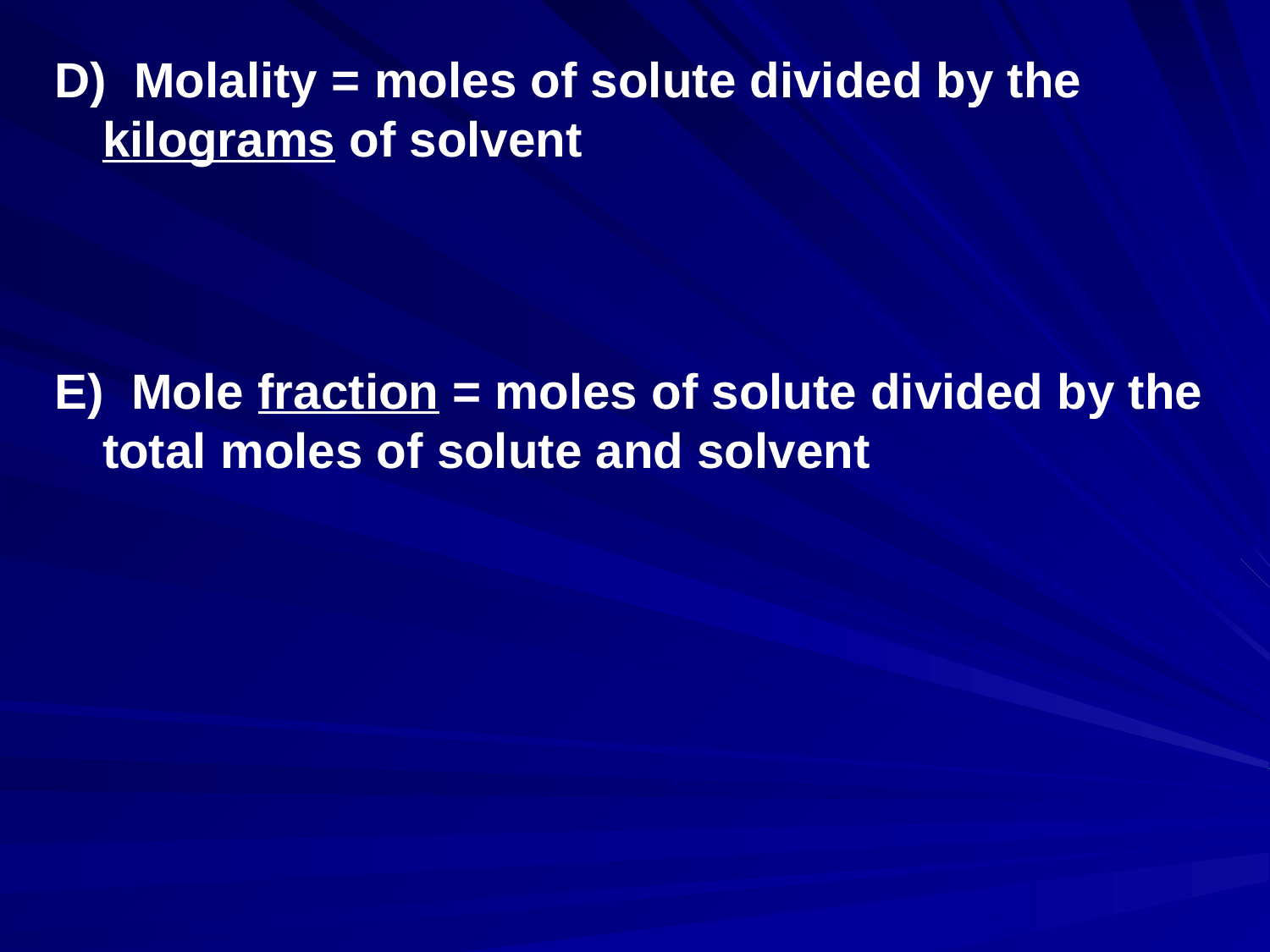

Molality = moles of solute divided by the kilograms of solvent

E)  Mole fraction = moles of solute divided by the total moles of solute and solvent